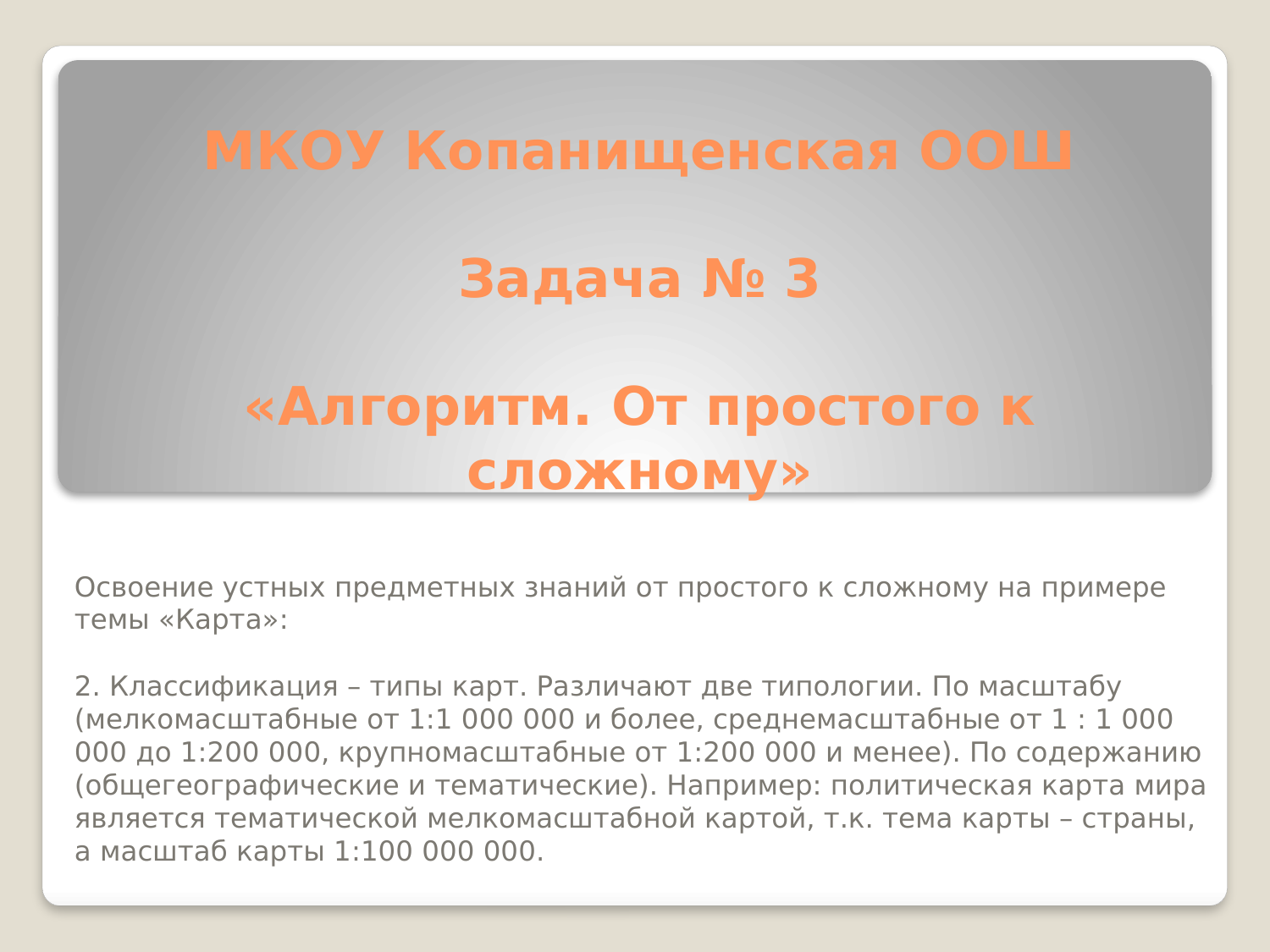

# МКОУ Копанищенская ООШ Задача № 3 «Алгоритм. От простого к сложному»

Освоение устных предметных знаний от простого к сложному на примере темы «Карта»:

2. Классификация – типы карт. Различают две типологии. По масштабу (мелкомасштабные от 1:1 000 000 и более, среднемасштабные от 1 : 1 000 000 до 1:200 000, крупномасштабные от 1:200 000 и менее). По содержанию (общегеографические и тематические). Например: политическая карта мира является тематической мелкомасштабной картой, т.к. тема карты – страны, а масштаб карты 1:100 000 000.